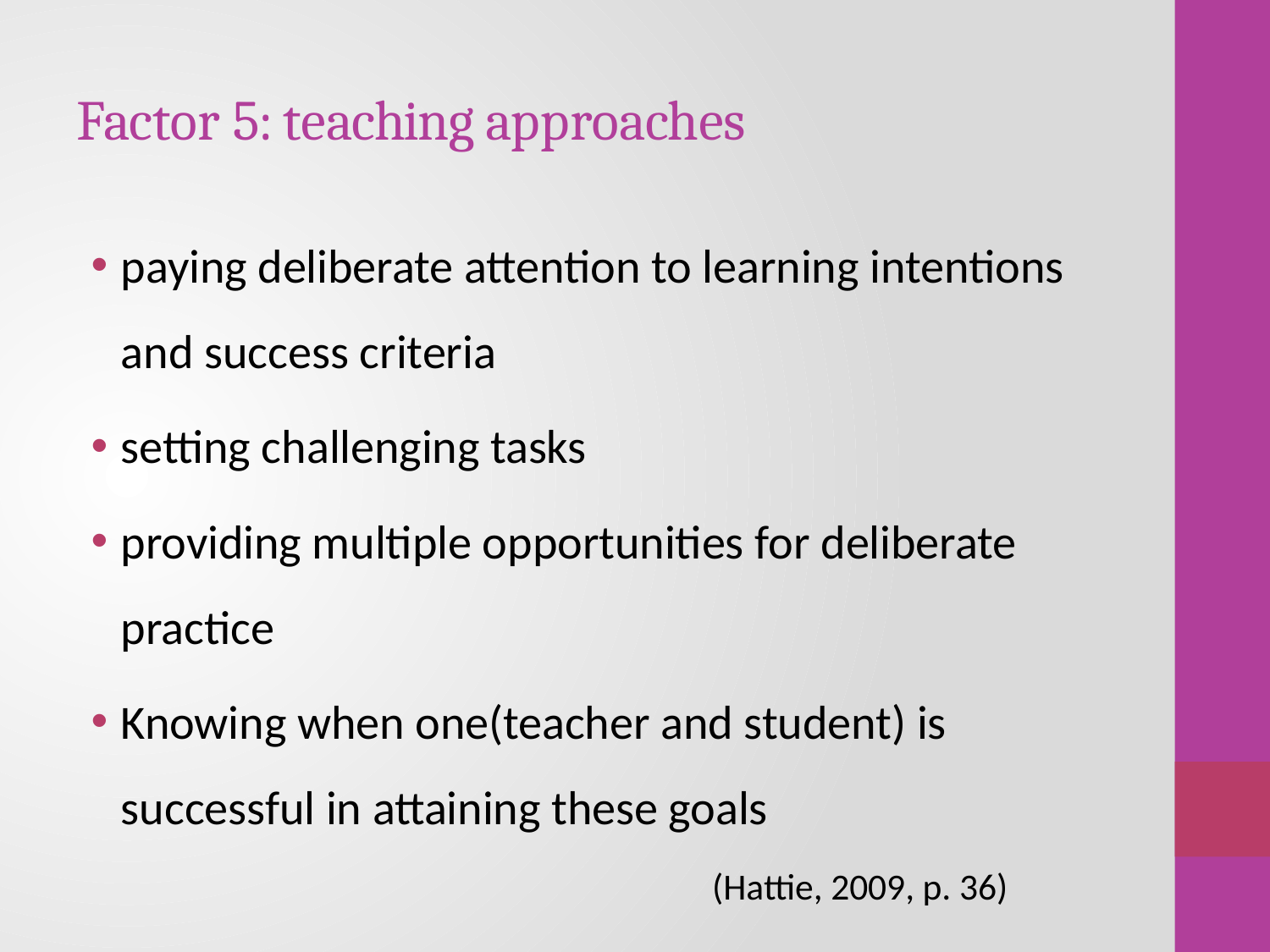

# Factor 5: teaching approaches
paying deliberate attention to learning intentions and success criteria
setting challenging tasks
providing multiple opportunities for deliberate practice
Knowing when one(teacher and student) is successful in attaining these goals
                                                               (Hattie, 2009, p. 36)